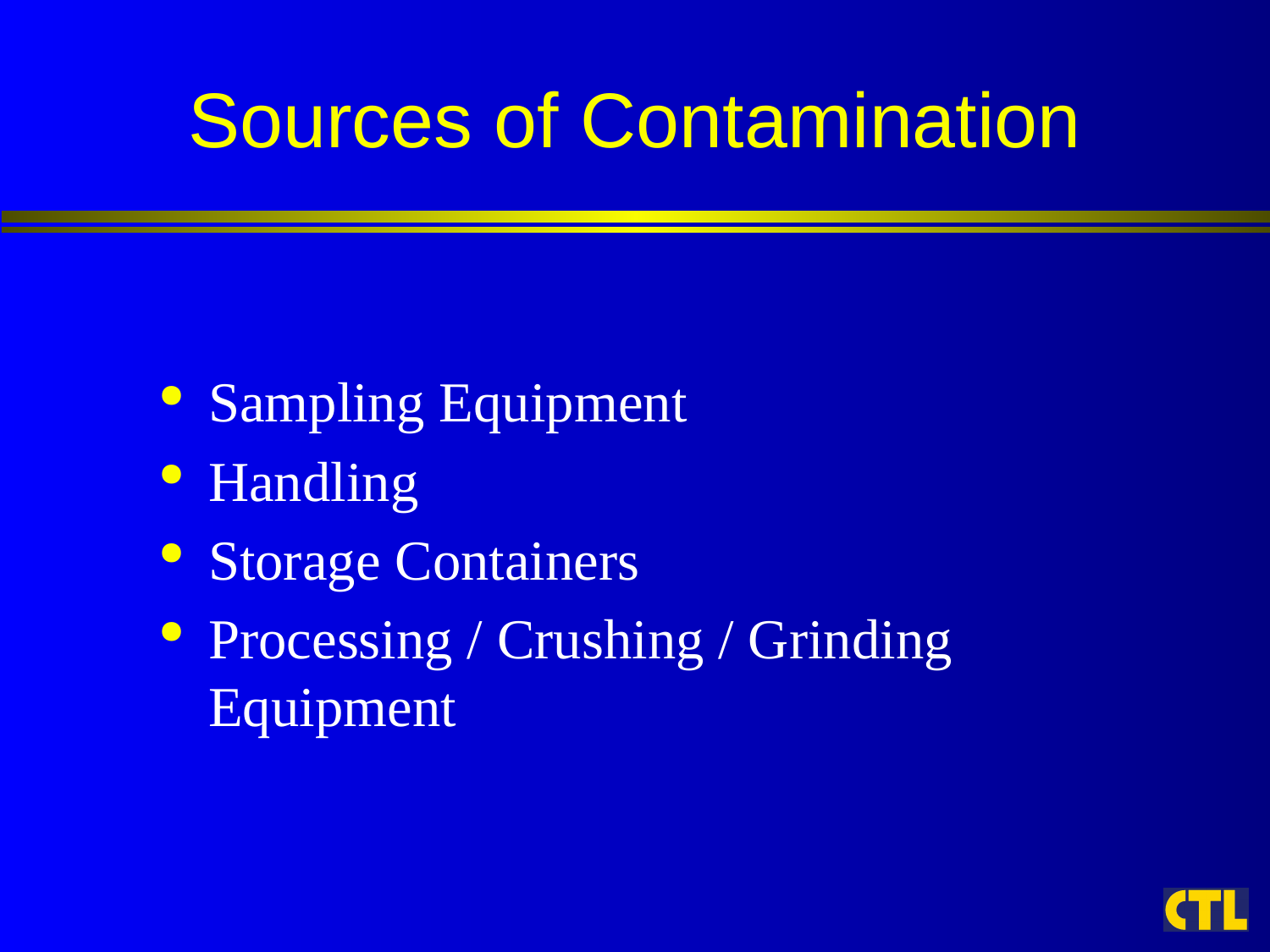

# Sources of Contamination
Sampling Equipment
Handling
Storage Containers
Processing / Crushing / Grinding Equipment